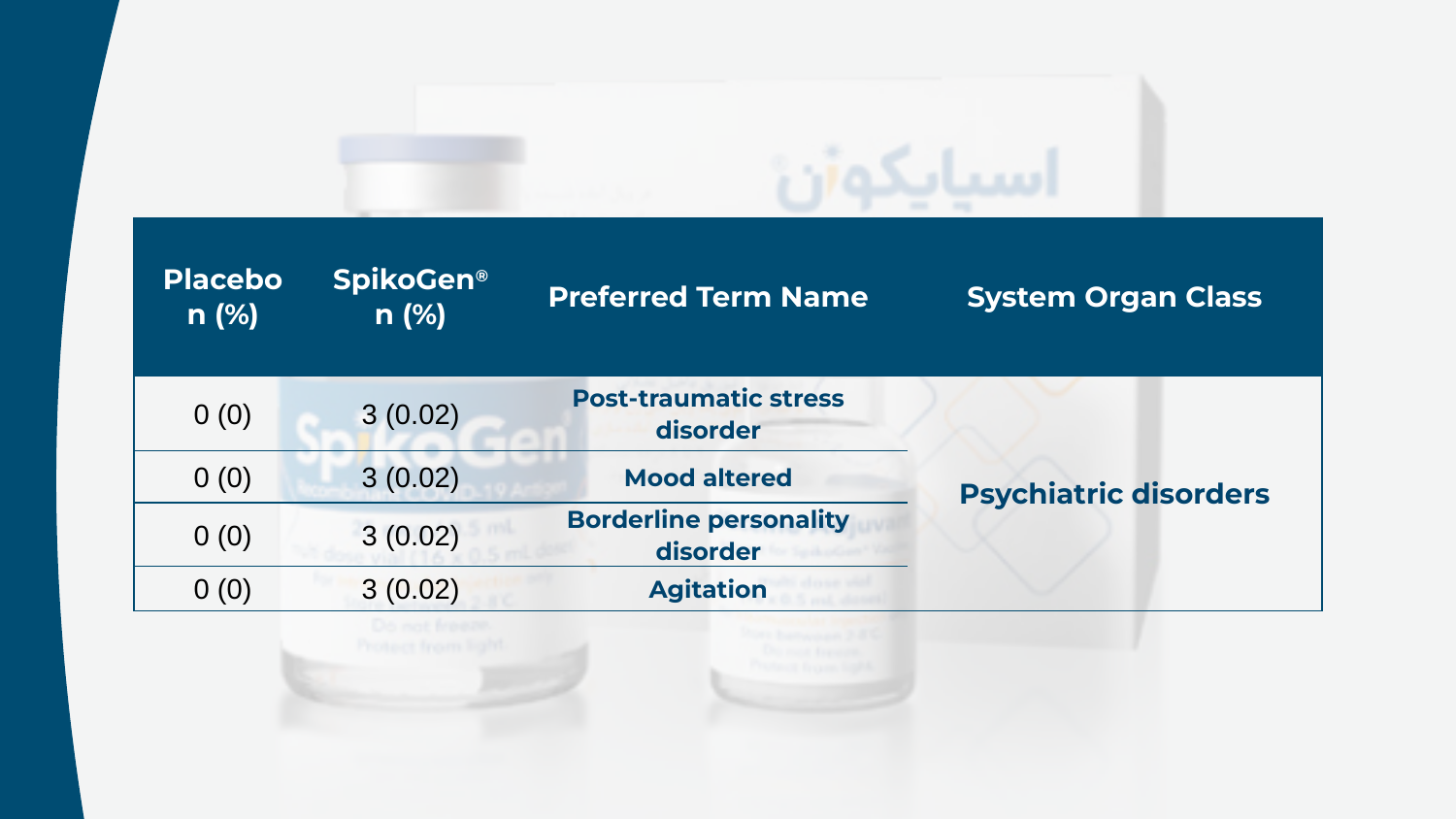

| Placebo n (%) | SpikoGen® n (%) | Preferred Term Name | System Organ Class |
| --- | --- | --- | --- |
| 0 (0) | 3 (0.02) | Post-traumatic stress disorder | Psychiatric disorders |
| 0 (0) | 3 (0.02) | Mood altered |  |
| 0 (0) | 3 (0.02) | Borderline personality disorder |  |
| 0 (0) | 3 (0.02) | Agitation |  |